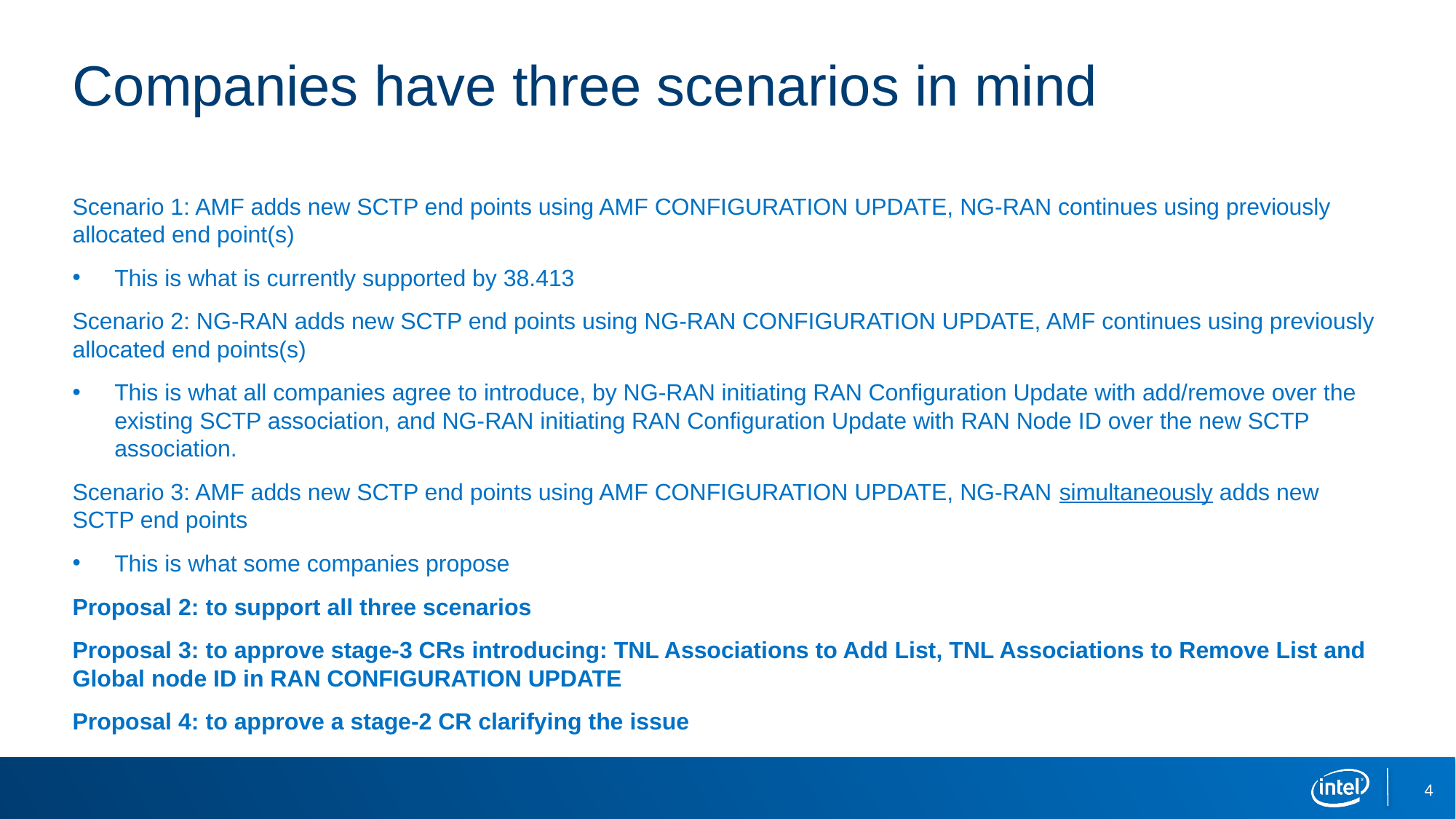

# Companies have three scenarios in mind
Scenario 1: AMF adds new SCTP end points using AMF CONFIGURATION UPDATE, NG-RAN continues using previously allocated end point(s)
This is what is currently supported by 38.413
Scenario 2: NG-RAN adds new SCTP end points using NG-RAN CONFIGURATION UPDATE, AMF continues using previously allocated end points(s)
This is what all companies agree to introduce, by NG-RAN initiating RAN Configuration Update with add/remove over the existing SCTP association, and NG-RAN initiating RAN Configuration Update with RAN Node ID over the new SCTP association.
Scenario 3: AMF adds new SCTP end points using AMF CONFIGURATION UPDATE, NG-RAN simultaneously adds new SCTP end points
This is what some companies propose
Proposal 2: to support all three scenarios
Proposal 3: to approve stage-3 CRs introducing: TNL Associations to Add List, TNL Associations to Remove List and Global node ID in RAN CONFIGURATION UPDATE
Proposal 4: to approve a stage-2 CR clarifying the issue
4